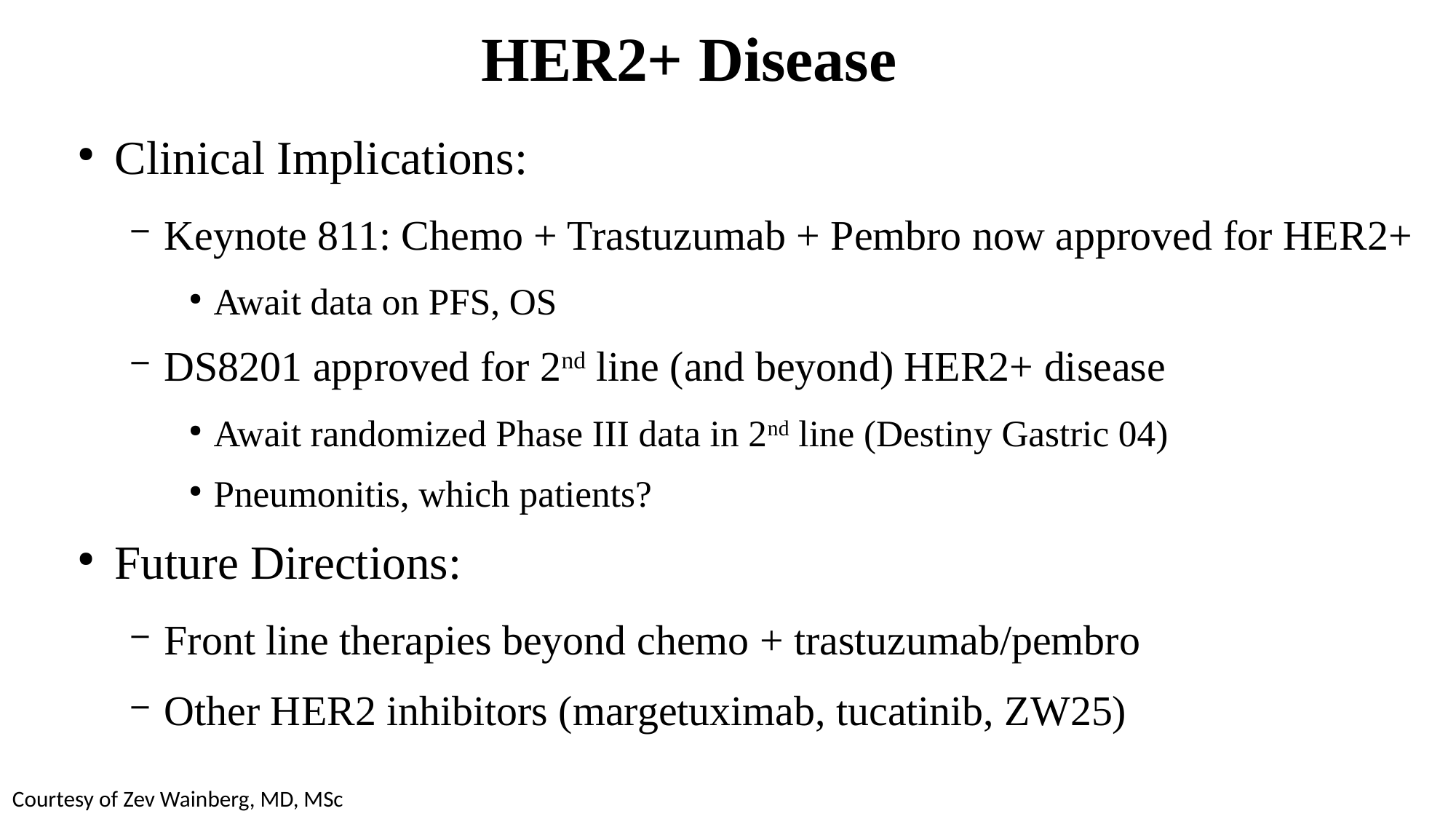

# HER2+ Disease
Clinical Implications:
Keynote 811: Chemo + Trastuzumab + Pembro now approved for HER2+
Await data on PFS, OS
DS8201 approved for 2nd line (and beyond) HER2+ disease
Await randomized Phase III data in 2nd line (Destiny Gastric 04)
Pneumonitis, which patients?
Future Directions:
Front line therapies beyond chemo + trastuzumab/pembro
Other HER2 inhibitors (margetuximab, tucatinib, ZW25)

Courtesy of Zev Wainberg, MD, MSc